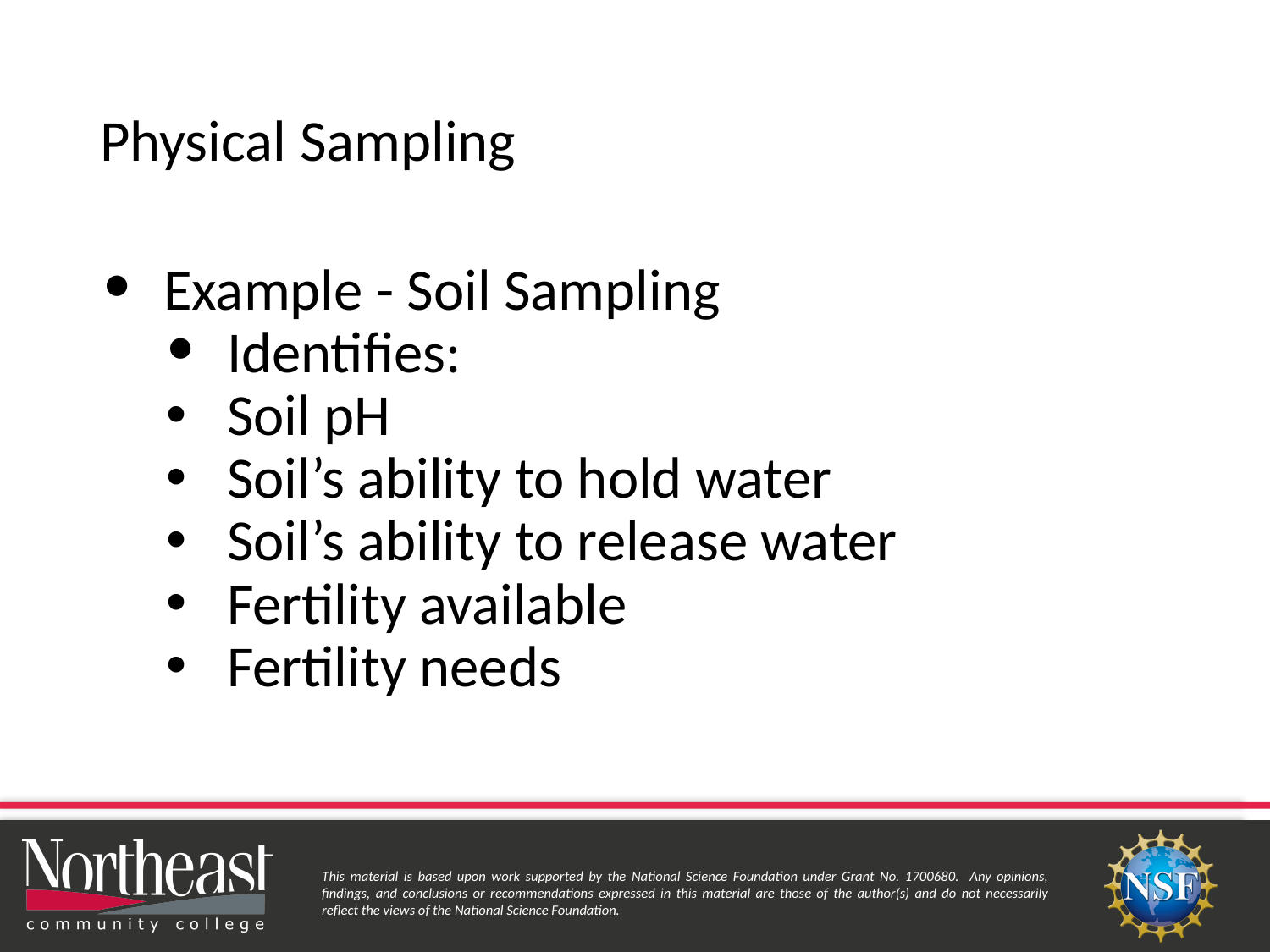

# Physical Sampling
Example - Soil Sampling
Identifies:
Soil pH
Soil’s ability to hold water
Soil’s ability to release water
Fertility available
Fertility needs